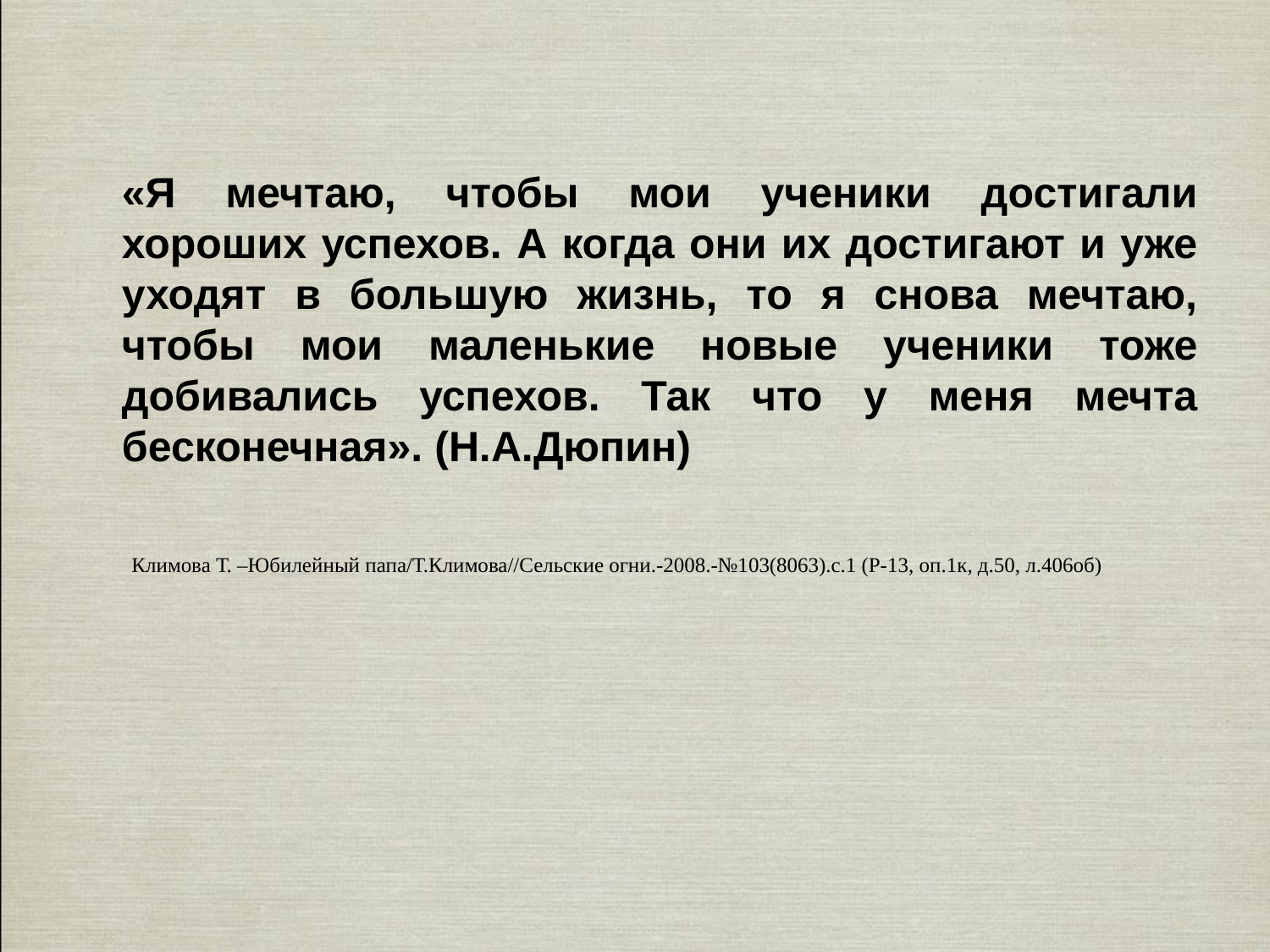

«Я мечтаю, чтобы мои ученики достигали хороших успехов. А когда они их достигают и уже уходят в большую жизнь, то я снова мечтаю, чтобы мои маленькие новые ученики тоже добивались успехов. Так что у меня мечта бесконечная». (Н.А.Дюпин)

Климова Т. –Юбилейный папа/Т.Климова//Сельские огни.-2008.-№103(8063).с.1 (Р-13, оп.1к, д.50, л.406об)